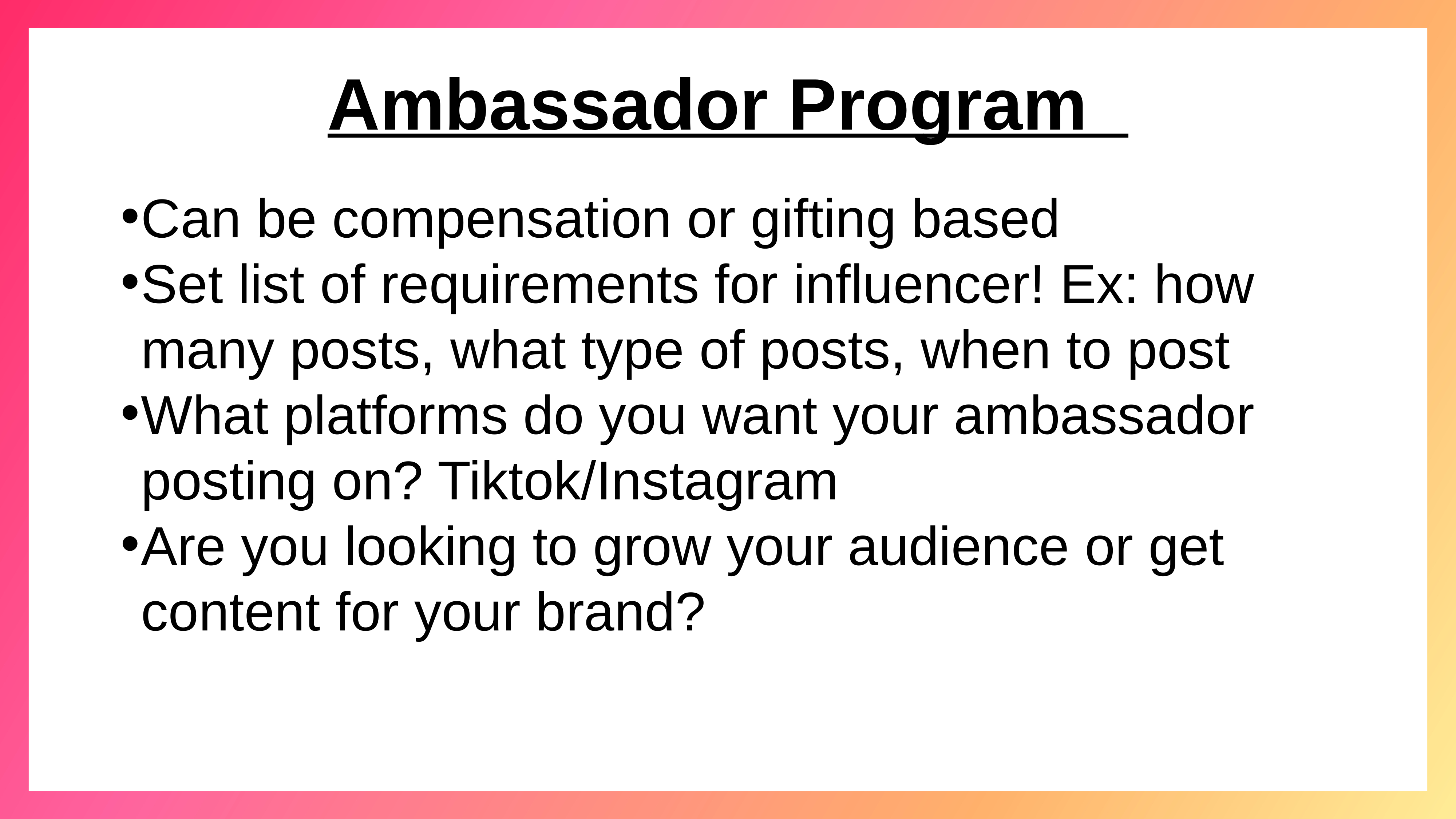

Ambassador Program
Can be compensation or gifting based
Set list of requirements for influencer! Ex: how many posts, what type of posts, when to post
What platforms do you want your ambassador posting on? Tiktok/Instagram
Are you looking to grow your audience or get content for your brand?